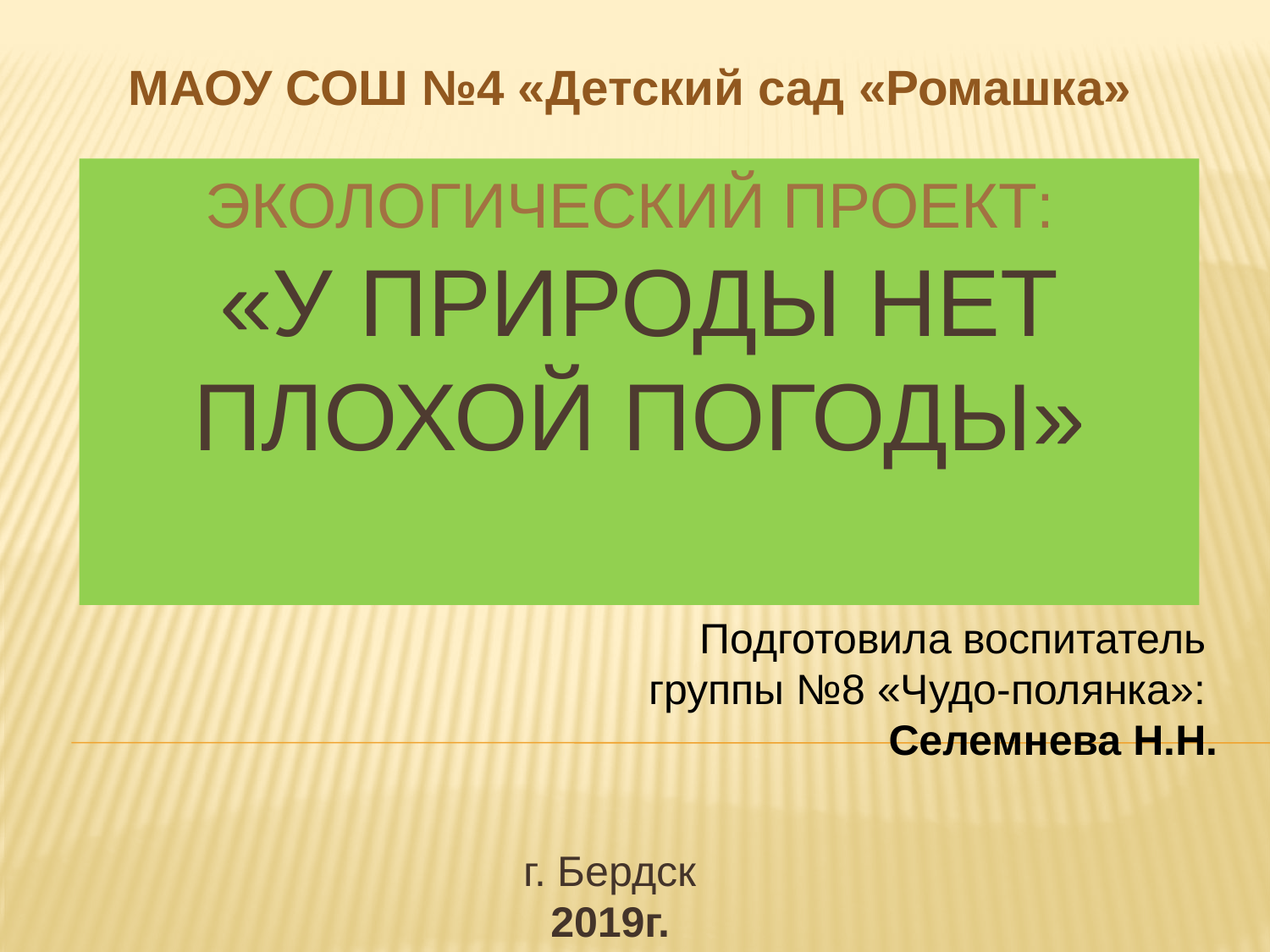

МАОУ СОШ №4 «Детский сад «Ромашка»
# Экологический проект: «У природы нет плохой погоды»
Подготовила воспитатель
группы №8 «Чудо-полянка»:
Селемнева Н.Н.
 г. Бердск  2019г.